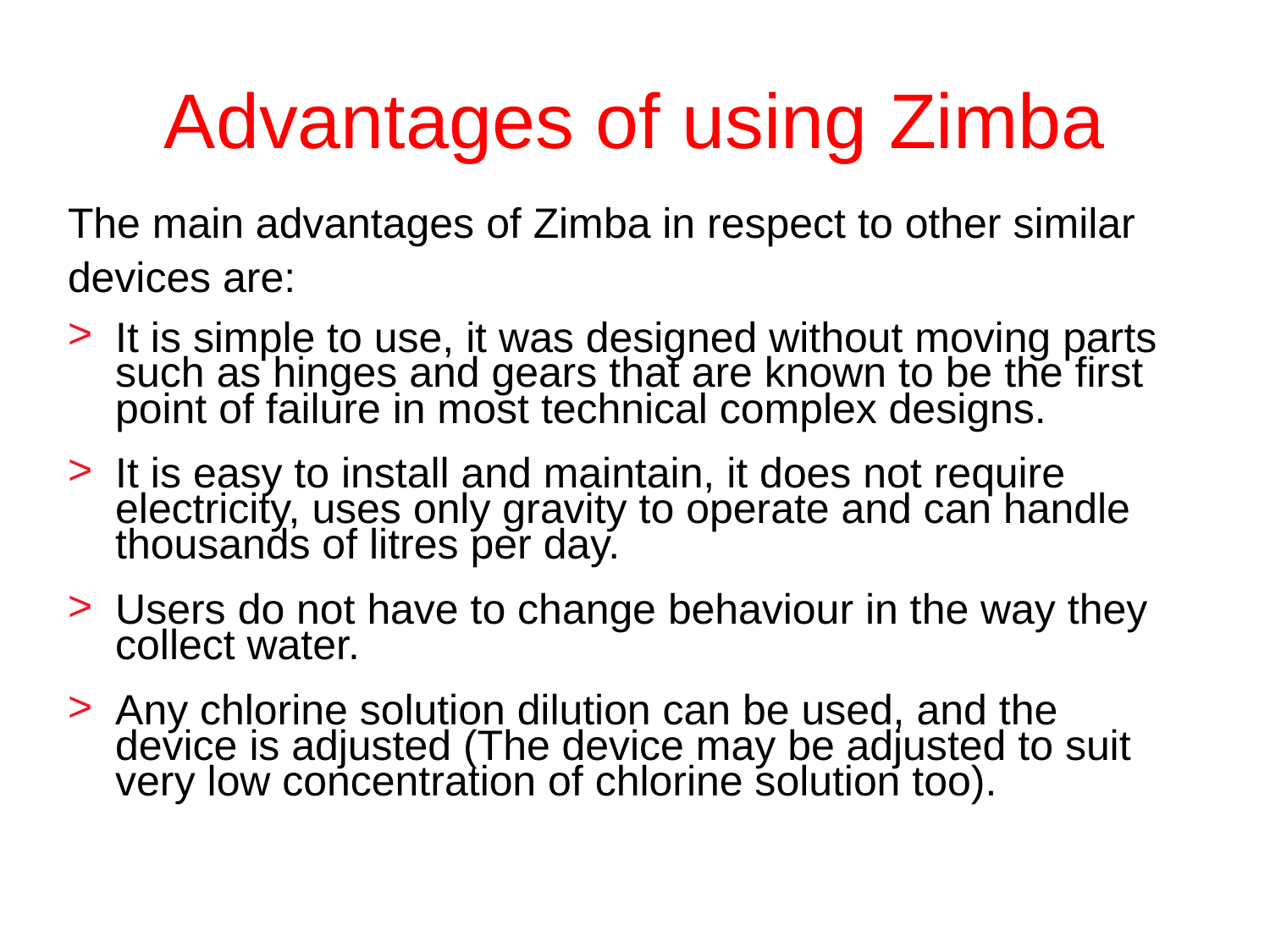

# Advantages of using Zimba
The main advantages of Zimba in respect to other similar devices are:
It is simple to use, it was designed without moving parts such as hinges and gears that are known to be the first point of failure in most technical complex designs.
It is easy to install and maintain, it does not require electricity, uses only gravity to operate and can handle thousands of litres per day.
Users do not have to change behaviour in the way they collect water.
Any chlorine solution dilution can be used, and the device is adjusted (The device may be adjusted to suit very low concentration of chlorine solution too).